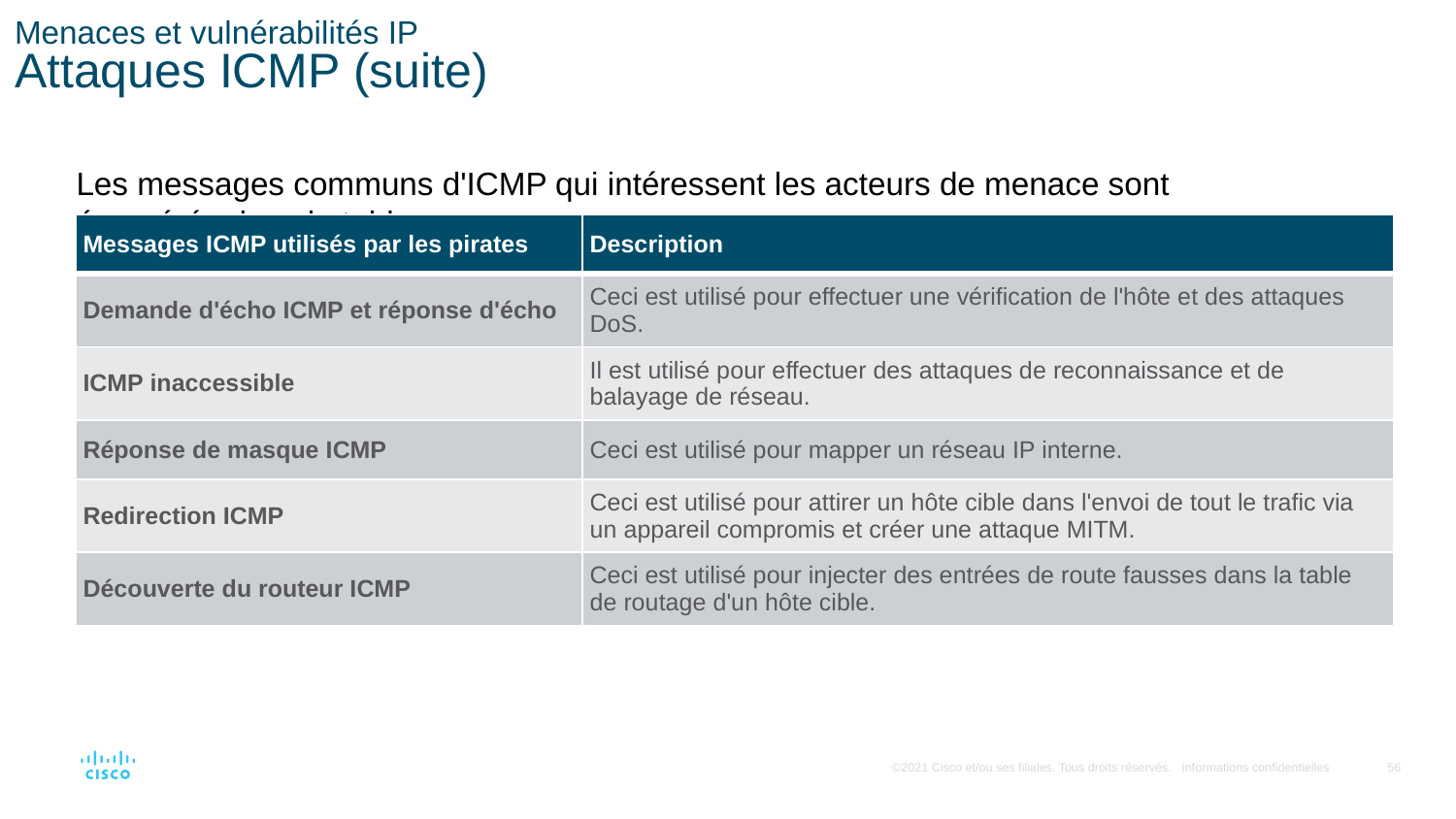

# Menaces et vulnérabilités IP Attaques ICMP (suite)
Les messages communs d'ICMP qui intéressent les acteurs de menace sont énumérés dans le tableau.
| Messages ICMP utilisés par les pirates | Description |
| --- | --- |
| Demande d'écho ICMP et réponse d'écho | Ceci est utilisé pour effectuer une vérification de l'hôte et des attaques DoS. |
| ICMP inaccessible | Il est utilisé pour effectuer des attaques de reconnaissance et de balayage de réseau. |
| Réponse de masque ICMP | Ceci est utilisé pour mapper un réseau IP interne. |
| Redirection ICMP | Ceci est utilisé pour attirer un hôte cible dans l'envoi de tout le trafic via un appareil compromis et créer une attaque MITM. |
| Découverte du routeur ICMP | Ceci est utilisé pour injecter des entrées de route fausses dans la table de routage d'un hôte cible. |